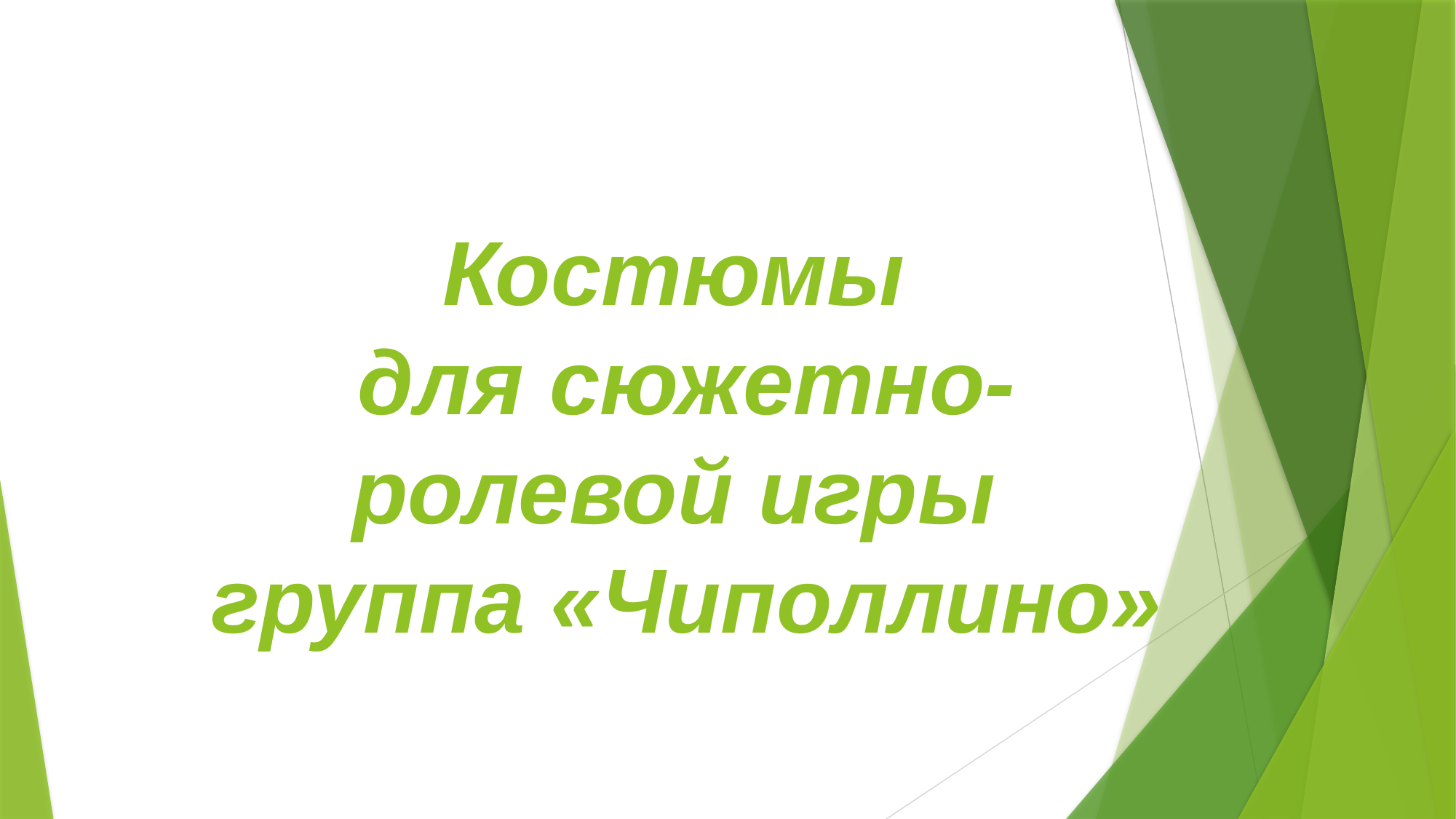

# Костюмы для сюжетно-ролевой игры группа «Чиполлино»